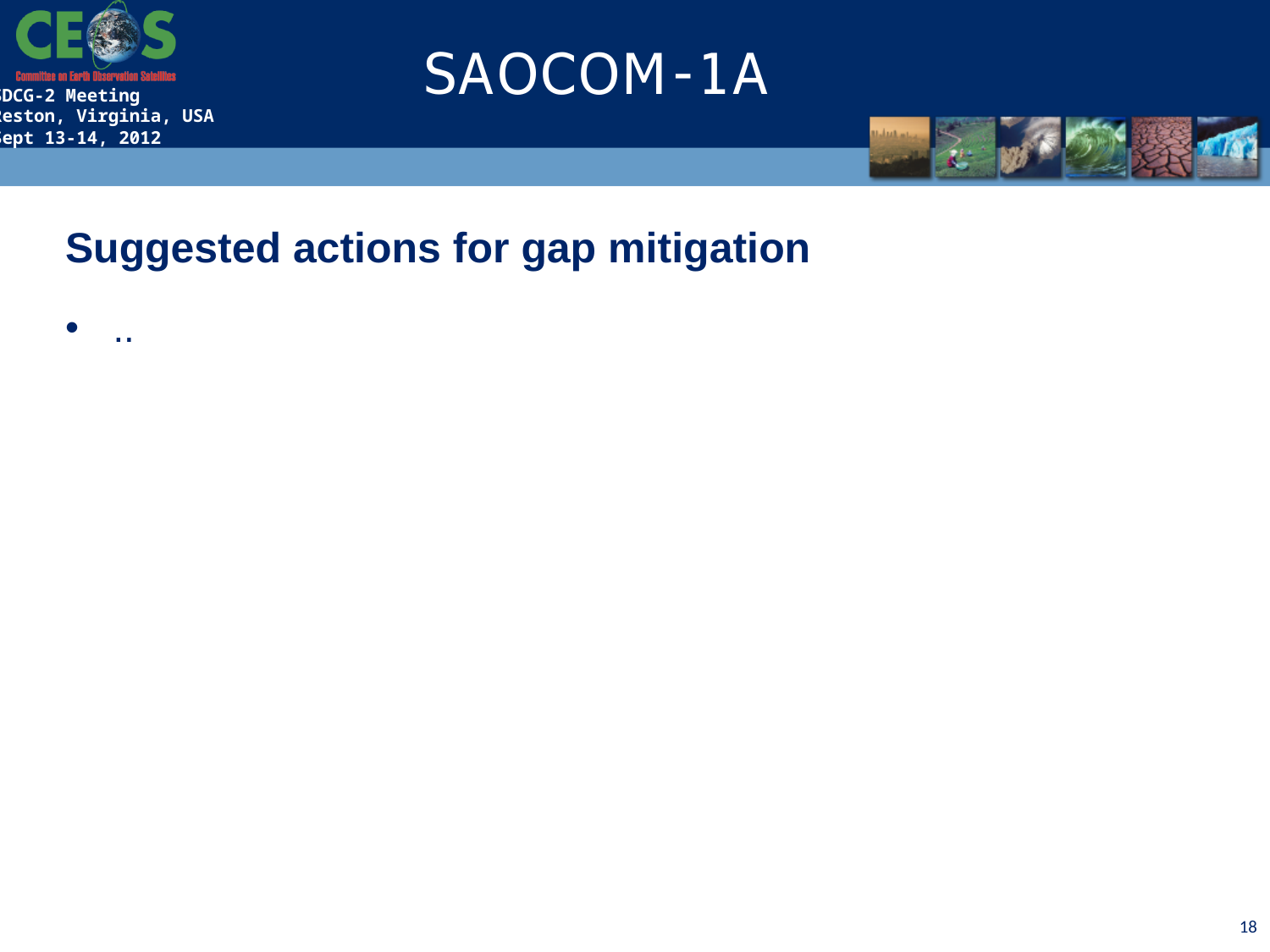

SAOCOM-1A
Suggested actions for gap mitigation

..
18